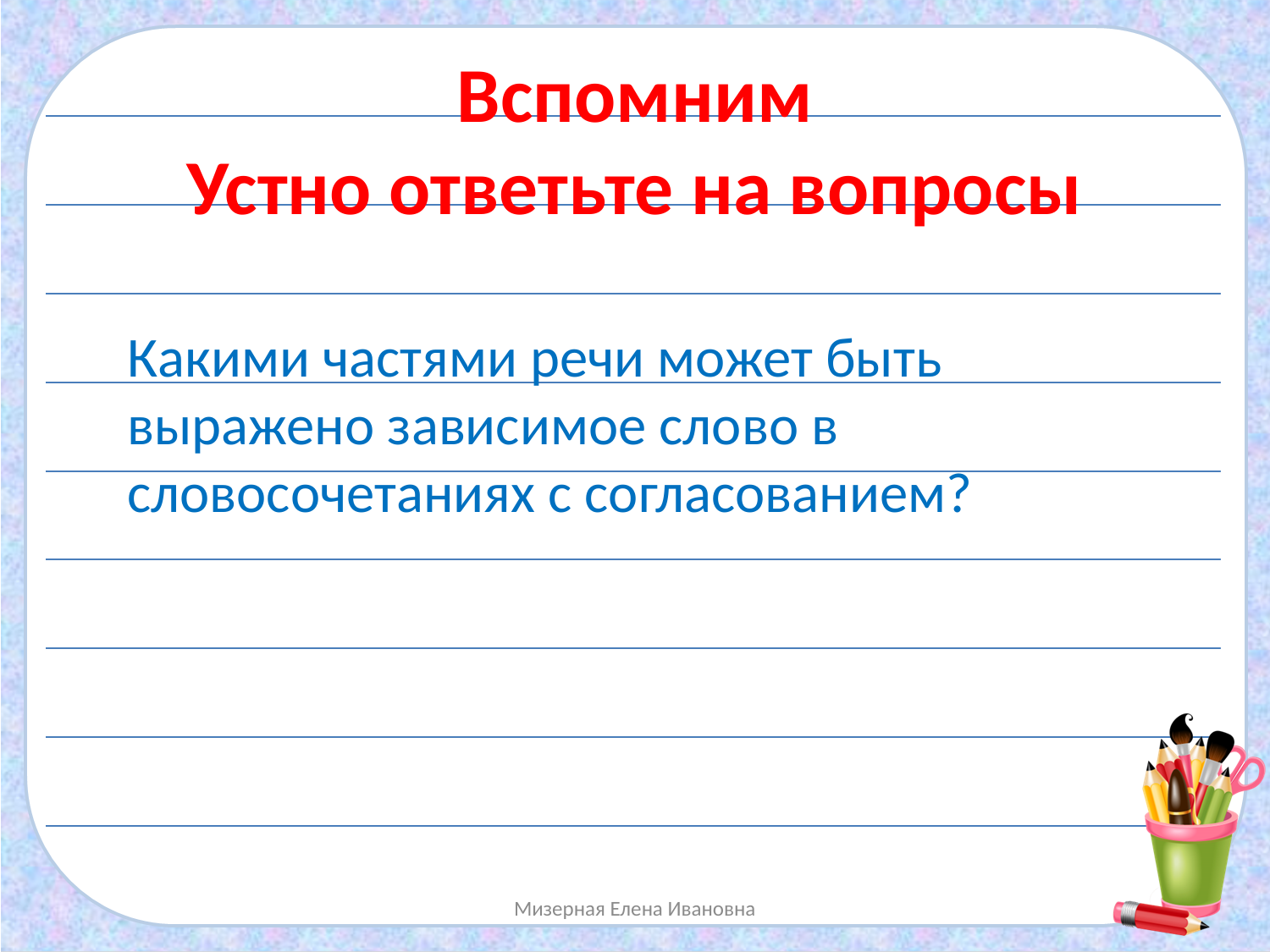

Вспомним
Устно ответьте на вопросы

Какими частями речи может быть выражено зависимое слово в словосочетаниях с согласованием?
Мизерная Елена Ивановна